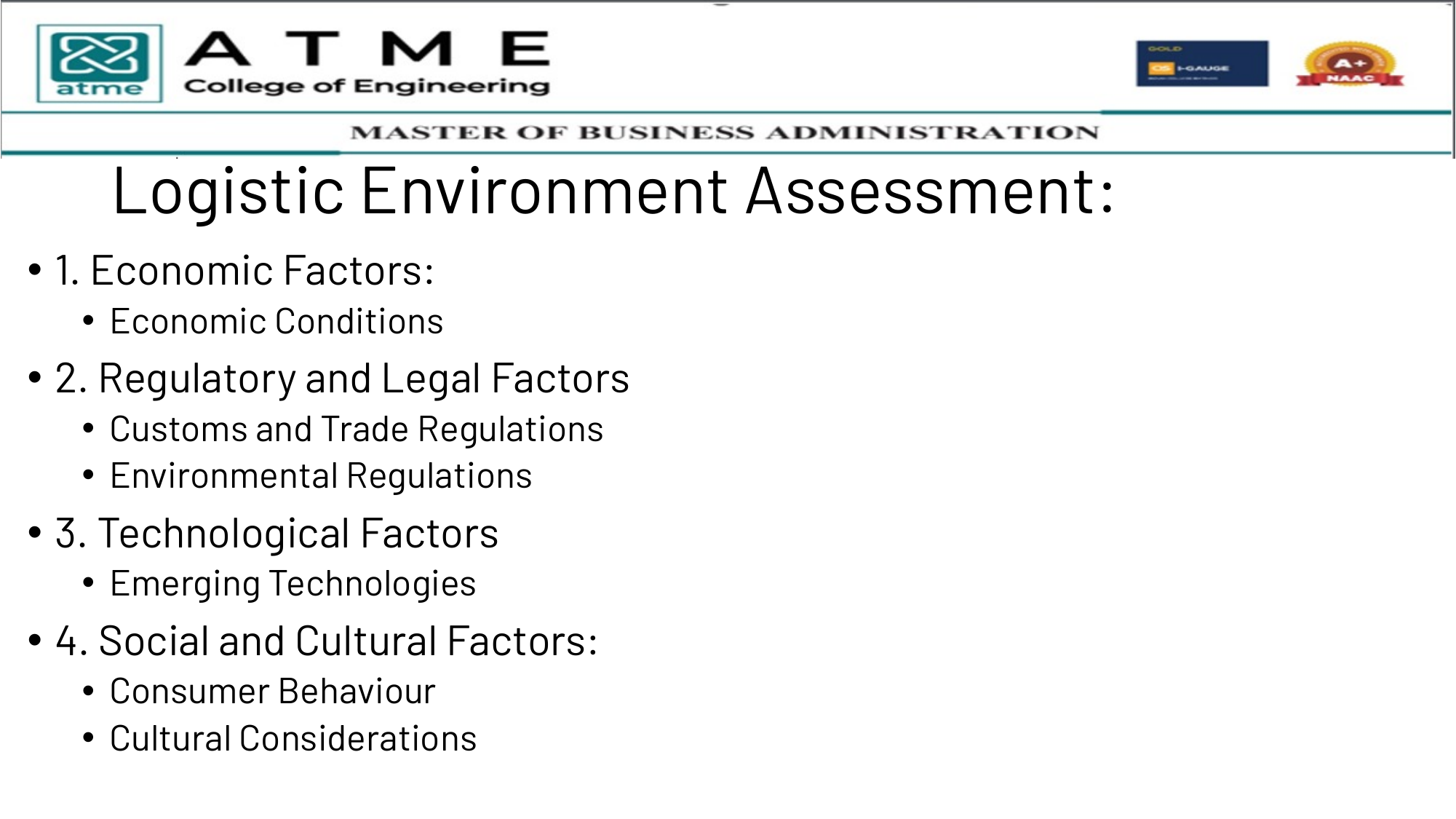

# Logistic Environment Assessment:
1. Economic Factors:
Economic Conditions
2. Regulatory and Legal Factors
Customs and Trade Regulations
Environmental Regulations
3. Technological Factors
Emerging Technologies
4. Social and Cultural Factors:
Consumer Behaviour
Cultural Considerations